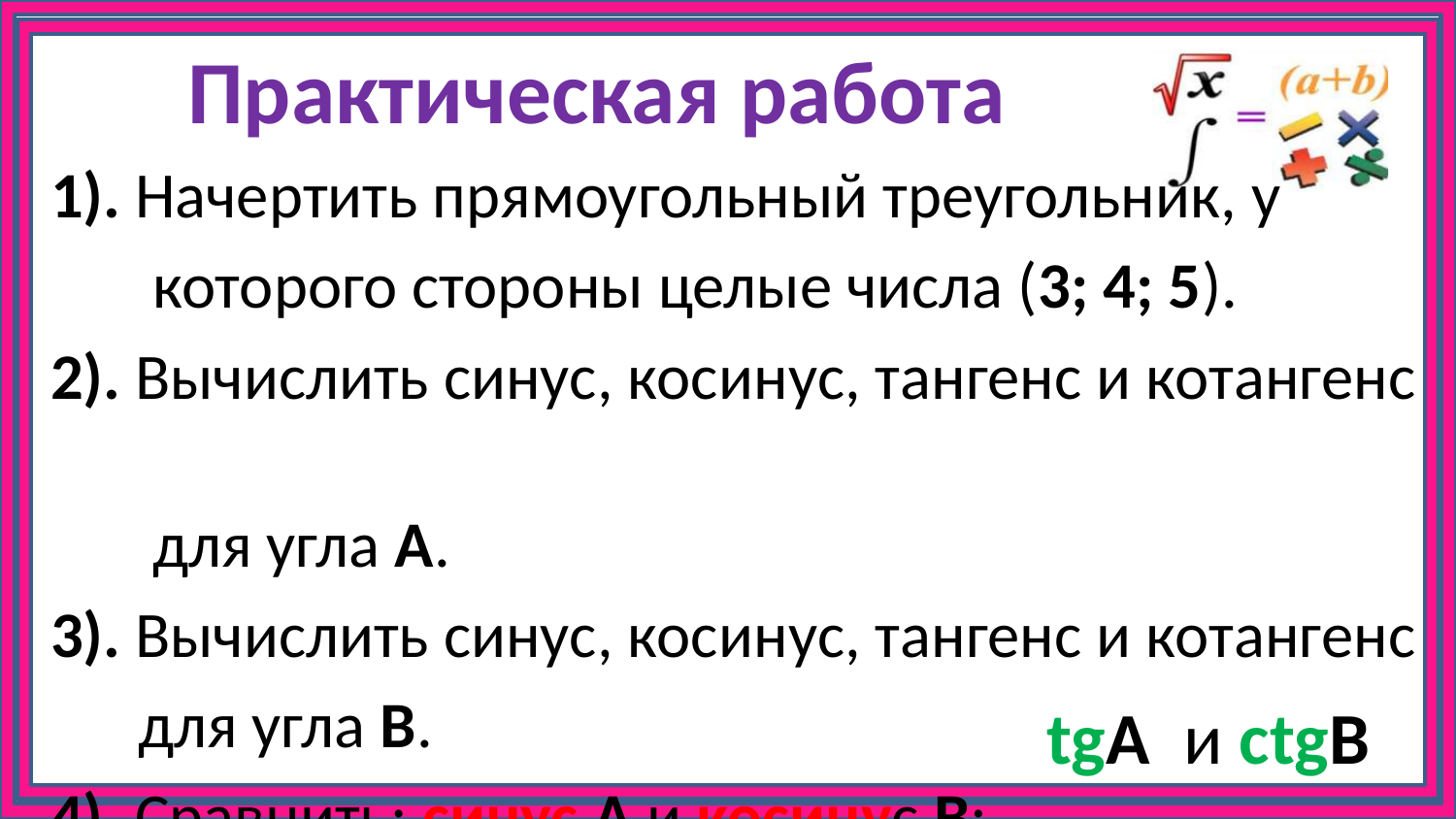

# Практическая работа
1). Начертить прямоугольный треугольник, у
       которого стороны целые числа (3; 4; 5).
2). Вычислить синус, косинус, тангенс и котангенс
       для угла А.
3). Вычислить синус, косинус, тангенс и котангенс
      для угла В.
4). Сравнить: синус А и косинус В;…
tgA  и ctgB